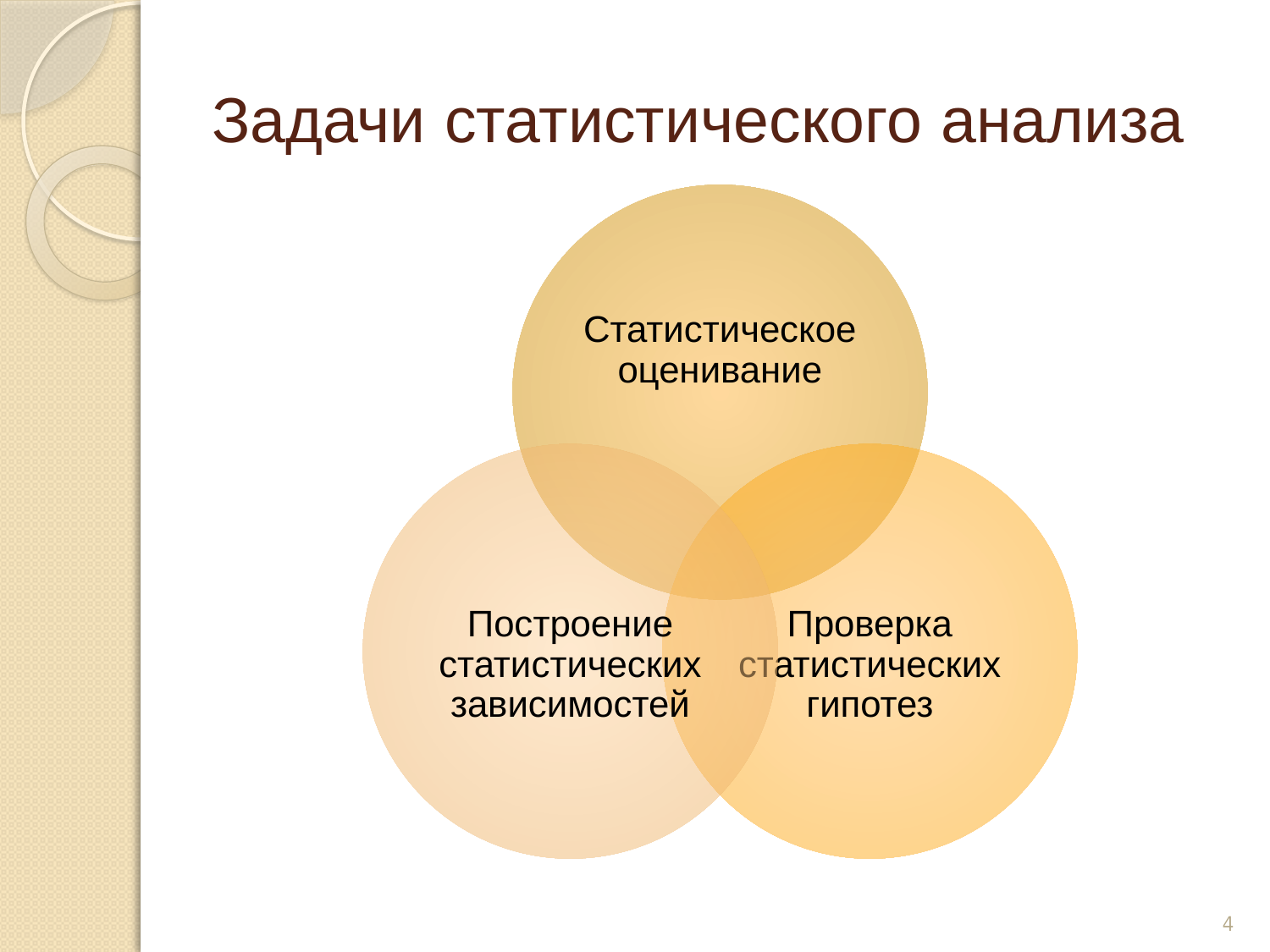

# Задачи статистического анализа
Статистическое оценивание
Проверка статистических гипотез
Построение статистических зависимостей
4